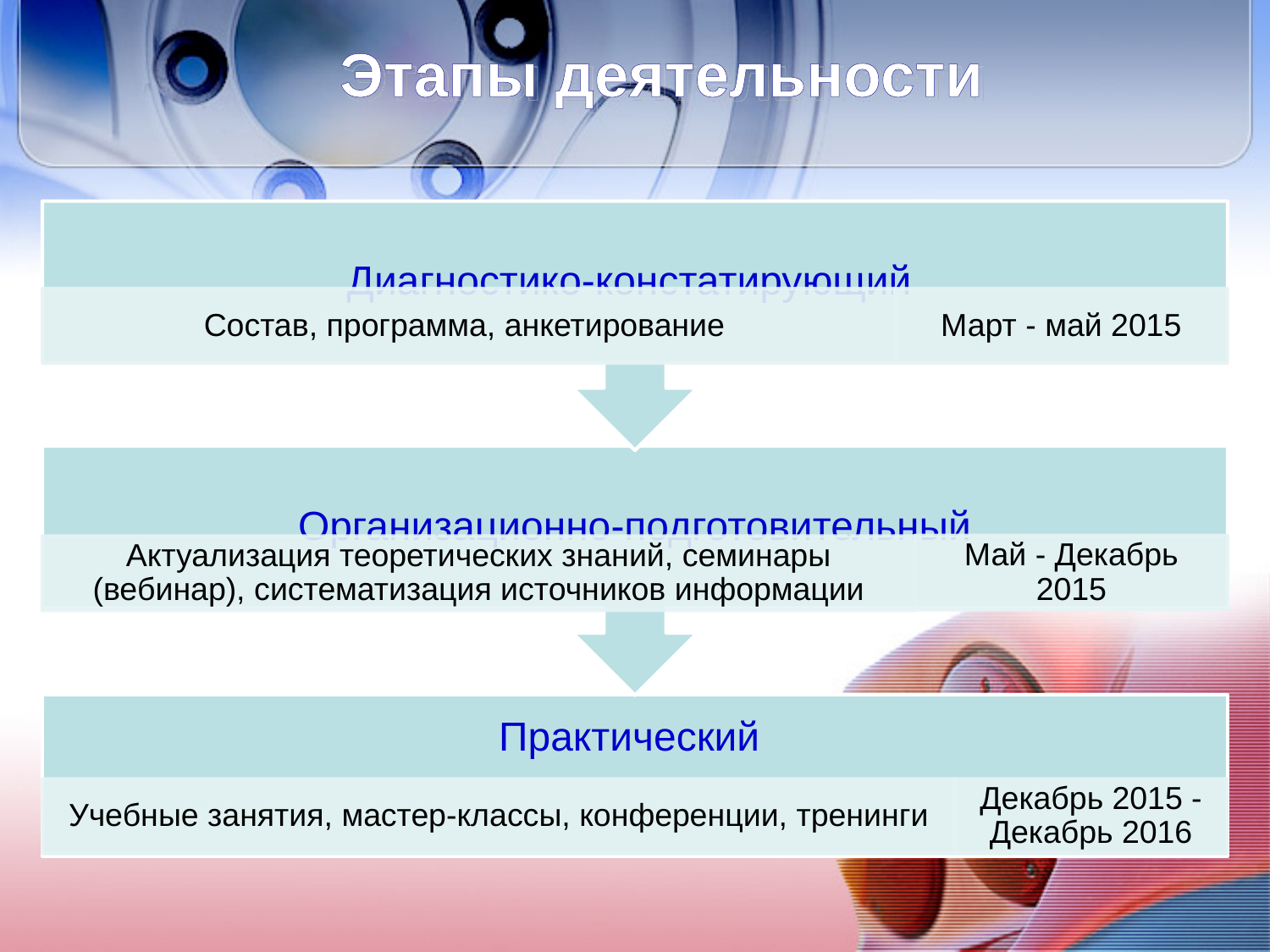

# Этапы деятельности
Практический
Учебные занятия, мастер-классы, конференции, тренинги
Декабрь 2015 - Декабрь 2016
Организационно-подготовительный
Актуализация теоретических знаний, семинары (вебинар), систематизация источников информации
Май - Декабрь 2015
Диагностико-констатирующий
Состав, программа, анкетирование
Март - май 2015